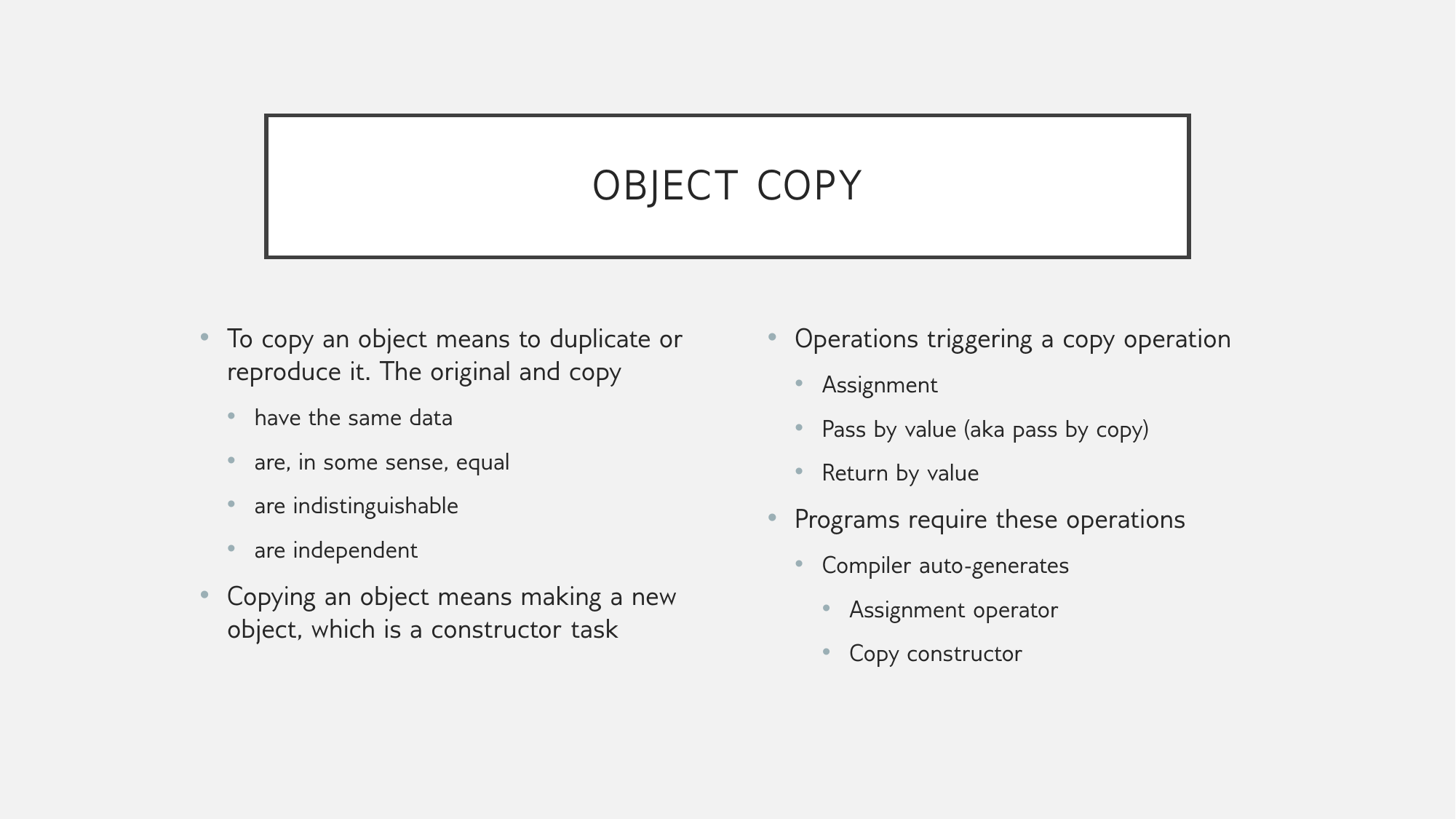

# Object copy
To copy an object means to duplicate or reproduce it. The original and copy
have the same data
are, in some sense, equal
are indistinguishable
are independent
Copying an object means making a new object, which is a constructor task
Operations triggering a copy operation
Assignment
Pass by value (aka pass by copy)
Return by value
Programs require these operations
Compiler auto-generates
Assignment operator
Copy constructor